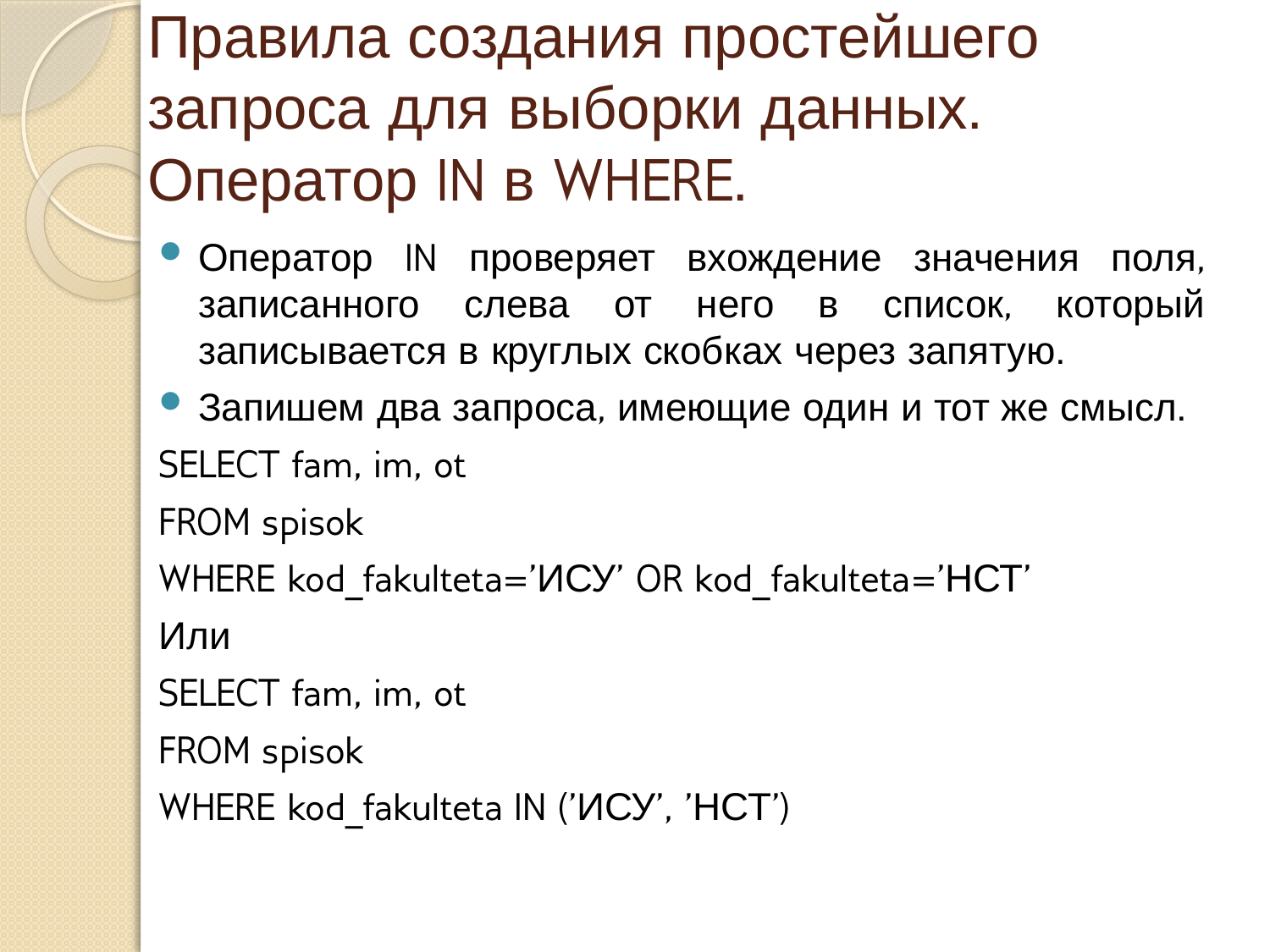

# Правила создания простейшего запроса для выборки данных. Оператор IN в WHERE.
Оператор IN проверяет вхождение значения поля, записанного слева от него в список, который записывается в круглых скобках через запятую.
Запишем два запроса, имеющие один и тот же смысл.
SELECT fam, im, ot
FROM spisok
WHERE kod_fakulteta=’ИСУ’ OR kod_fakulteta=’НСТ’
Или
SELECT fam, im, ot
FROM spisok
WHERE kod_fakulteta IN (’ИСУ’, ’НСТ’)